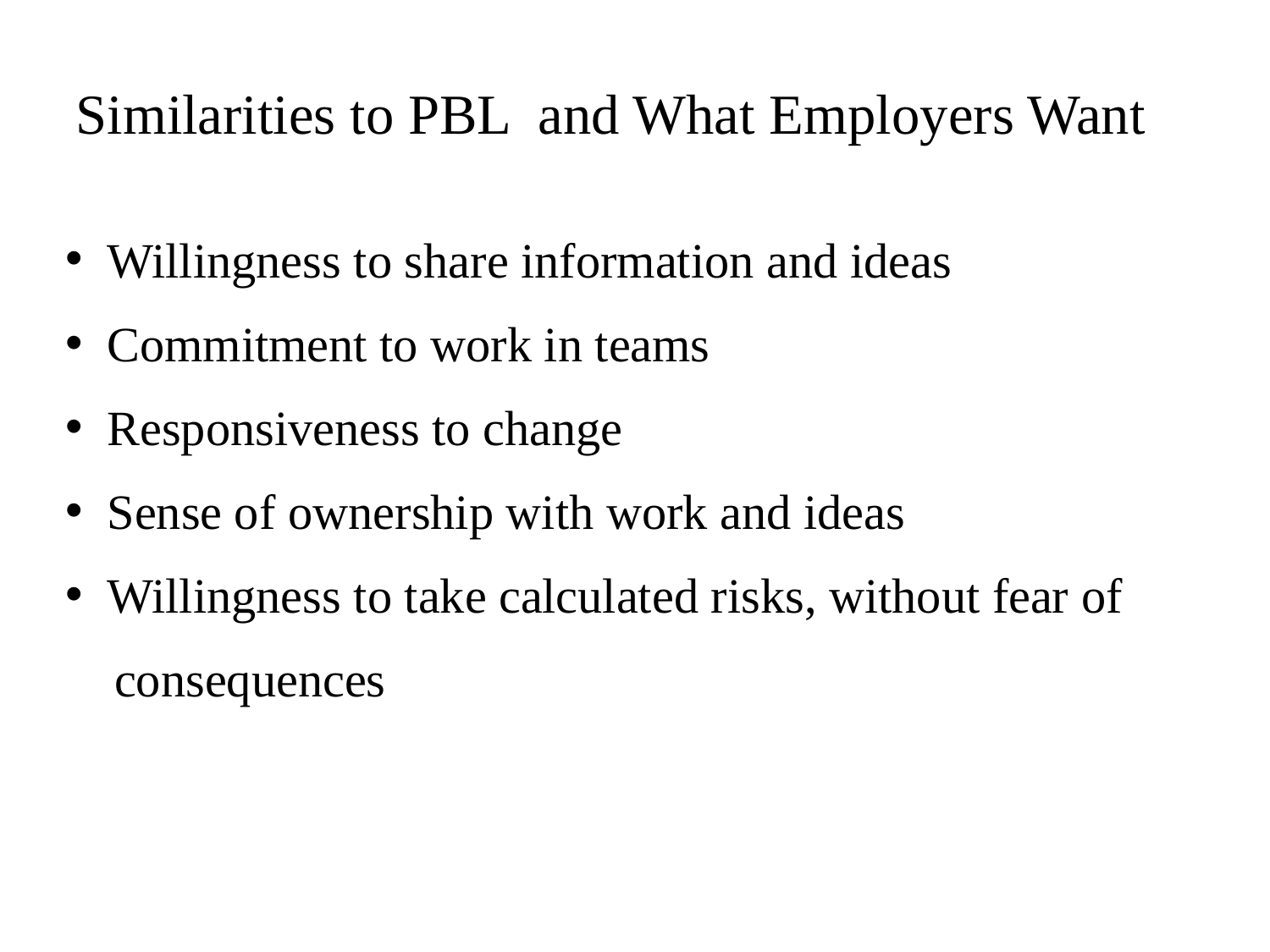

Similarities to PBL  and What Employers Want
  Willingness to share information and ideas
  Commitment to work in teams
  Responsiveness to change
  Sense of ownership with work and ideas
  Willingness to take calculated risks, without fear of
    consequences